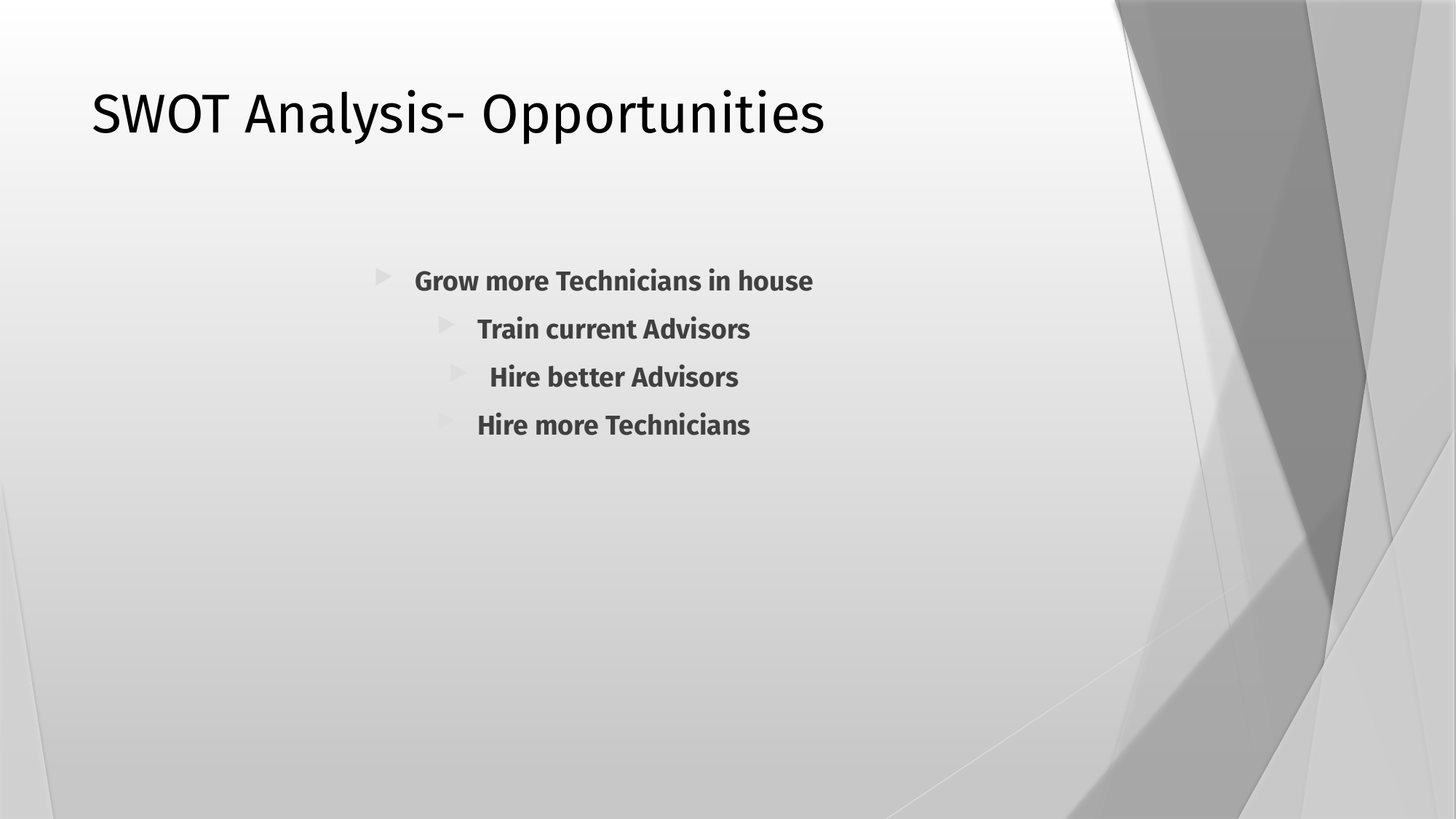

# SWOT Analysis- Opportunities
Grow more Technicians in house
Train current Advisors
Hire better Advisors
Hire more Technicians